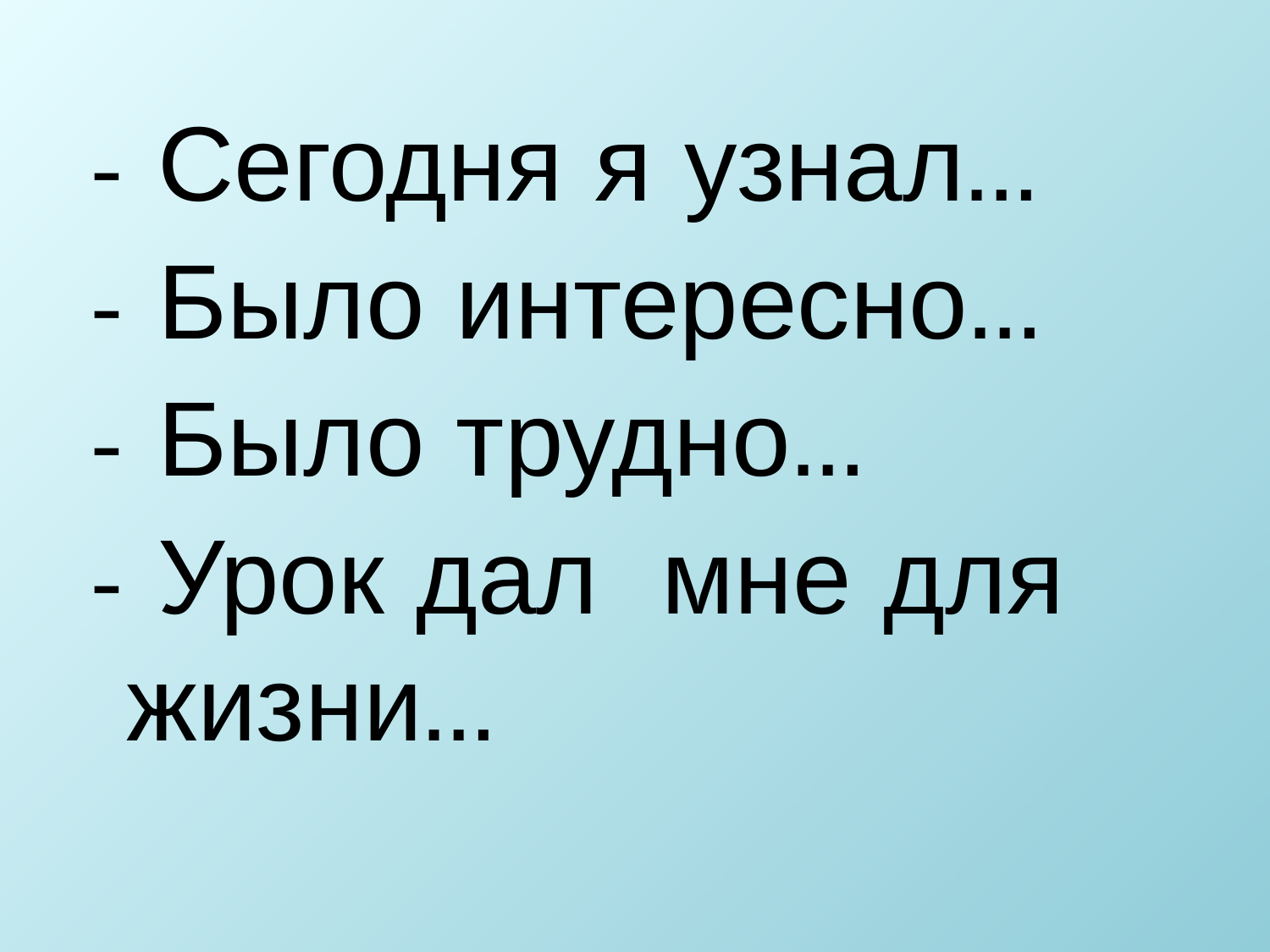

- Сегодня я узнал…
- Было интересно…
- Было трудно…
- Урок дал  мне для жизни…